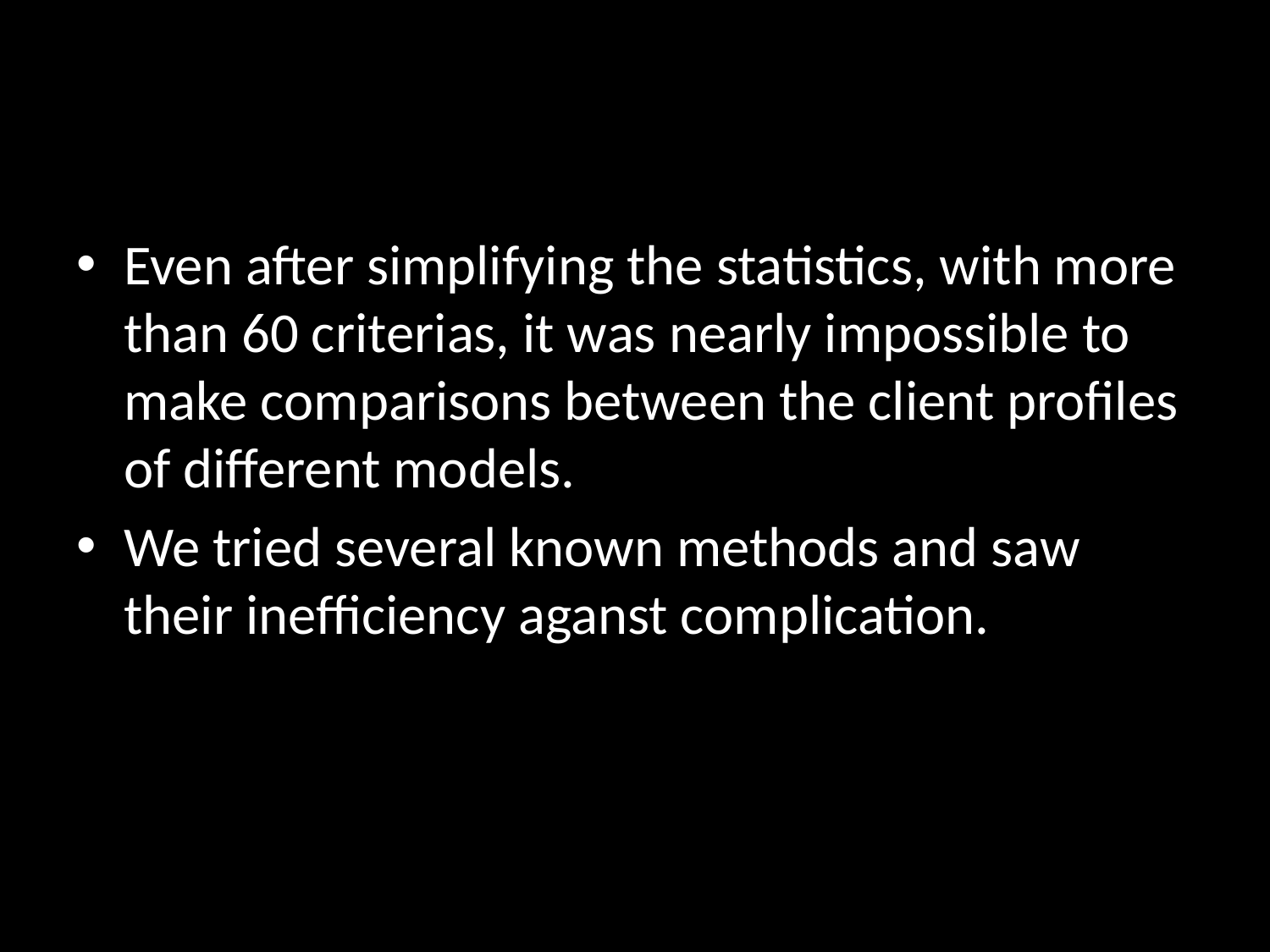

Even after simplifying the statistics, with more than 60 criterias, it was nearly impossible to make comparisons between the client profiles of different models.
We tried several known methods and saw their inefficiency aganst complication.